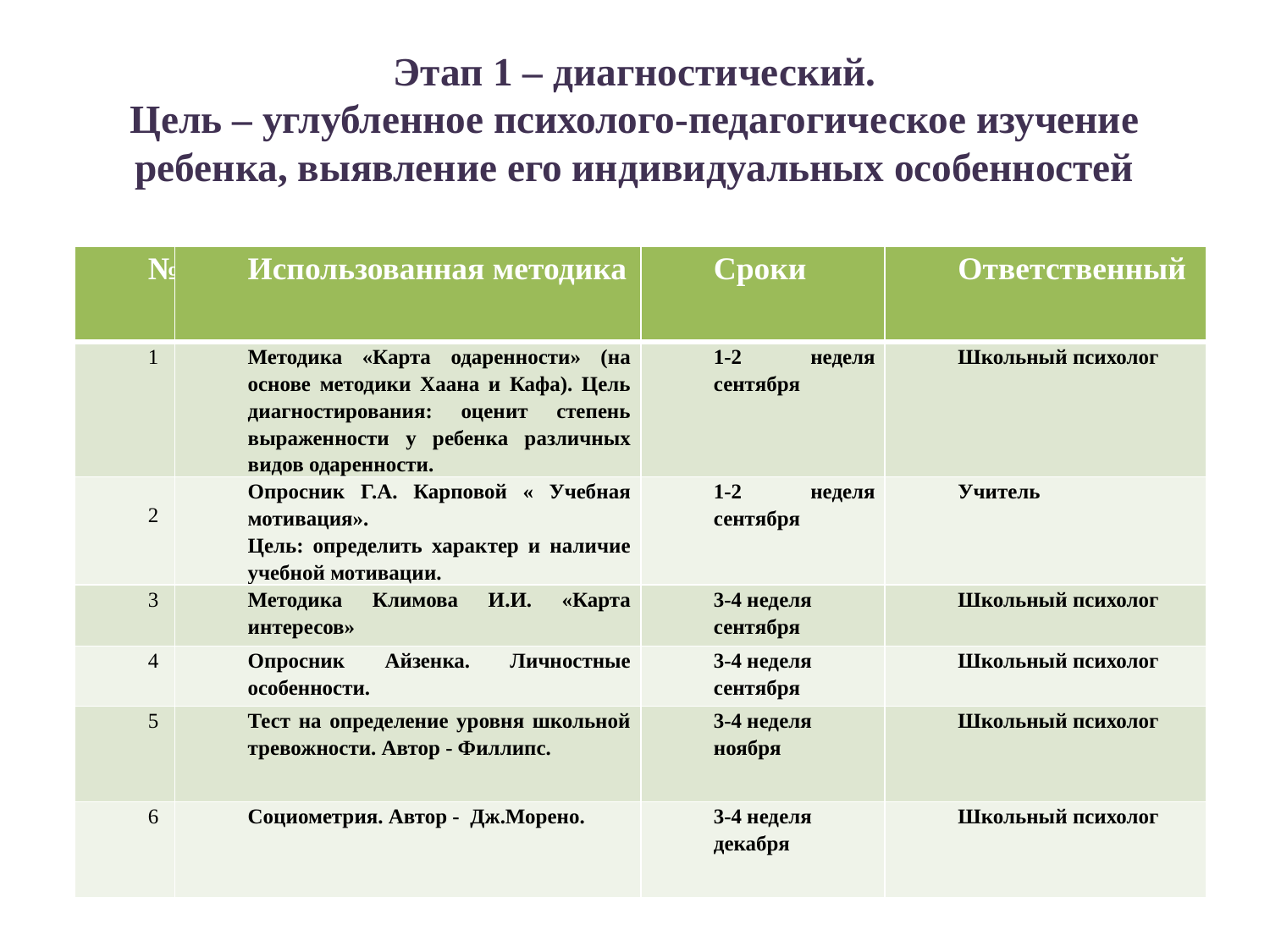

# Этап 1 – диагностический. Цель – углубленное психолого-педагогическое изучение ребенка, выявление его индивидуальных особенностей
| № | Использованная методика | Сроки | Ответственный |
| --- | --- | --- | --- |
| 1 | Методика «Карта одаренности» (на основе методики Хаана и Кафа). Цель диагностирования: оценит степень выраженности у ребенка различных видов одаренности. | 1-2 неделя сентября | Школьный психолог |
| 2 | Опросник Г.А. Карповой « Учебная мотивация». Цель: определить характер и наличие учебной мотивации. | 1-2 неделя сентября | Учитель |
| 3 | Методика Климова И.И. «Карта интересов» | 3-4 неделя сентября | Школьный психолог |
| 4 | Опросник Айзенка. Личностные особенности. | 3-4 неделя сентября | Школьный психолог |
| 5 | Тест на определение уровня школьной тревожности. Автор - Филлипс. | 3-4 неделя ноября | Школьный психолог |
| 6 | Социометрия. Автор - Дж.Морено. | 3-4 неделя декабря | Школьный психолог |